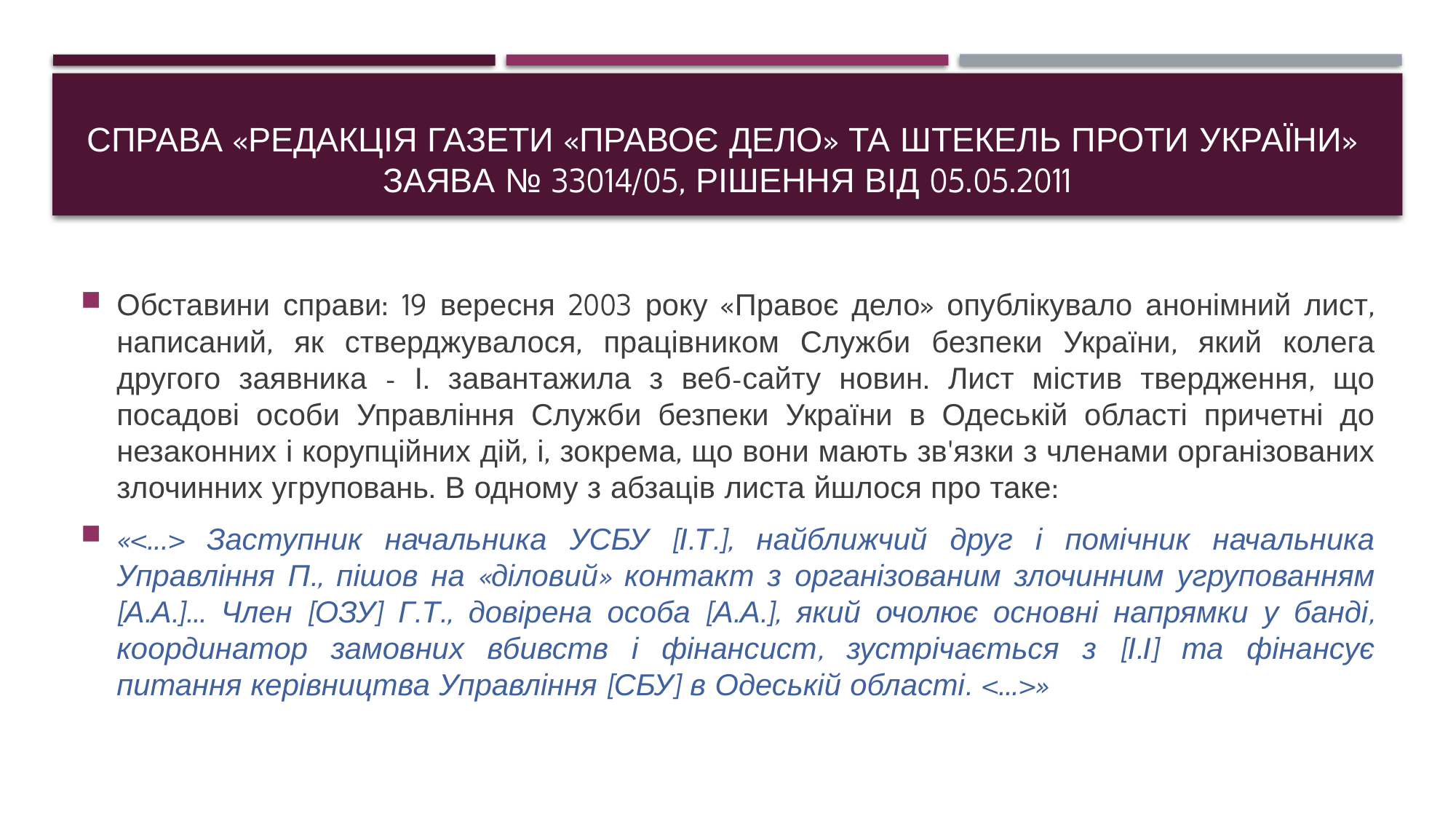

# Справа «Редакція газети «Правоє дело» та Штекель проти України» Заява № 33014/05, рішення від 05.05.2011
Обставини справи: 19 вересня 2003 року «Правоє дело» опублікувало анонімний лист, написаний, як стверджувалося, працівником Служби безпеки України, який колега другого заявника - І. завантажила з веб-сайту новин. Лист містив твердження, що посадові особи Управління Служби безпеки України в Одеській області причетні до незаконних і корупційних дій, і, зокрема, що вони мають зв'язки з членами організованих злочинних угруповань. В одному з абзаців листа йшлося про таке:
«<...> Заступник начальника УСБУ [І.Т.], найближчий друг і помічник начальника Управління П., пішов на «діловий» контакт з організованим злочинним угрупованням [А.А.]... Член [ОЗУ] Г.Т., довірена особа [А.А.], який очолює основні напрямки у банді, координатор замовних вбивств і фінансист, зустрічається з [І.І] та фінансує питання керівництва Управління [СБУ] в Одеській області. <...>»